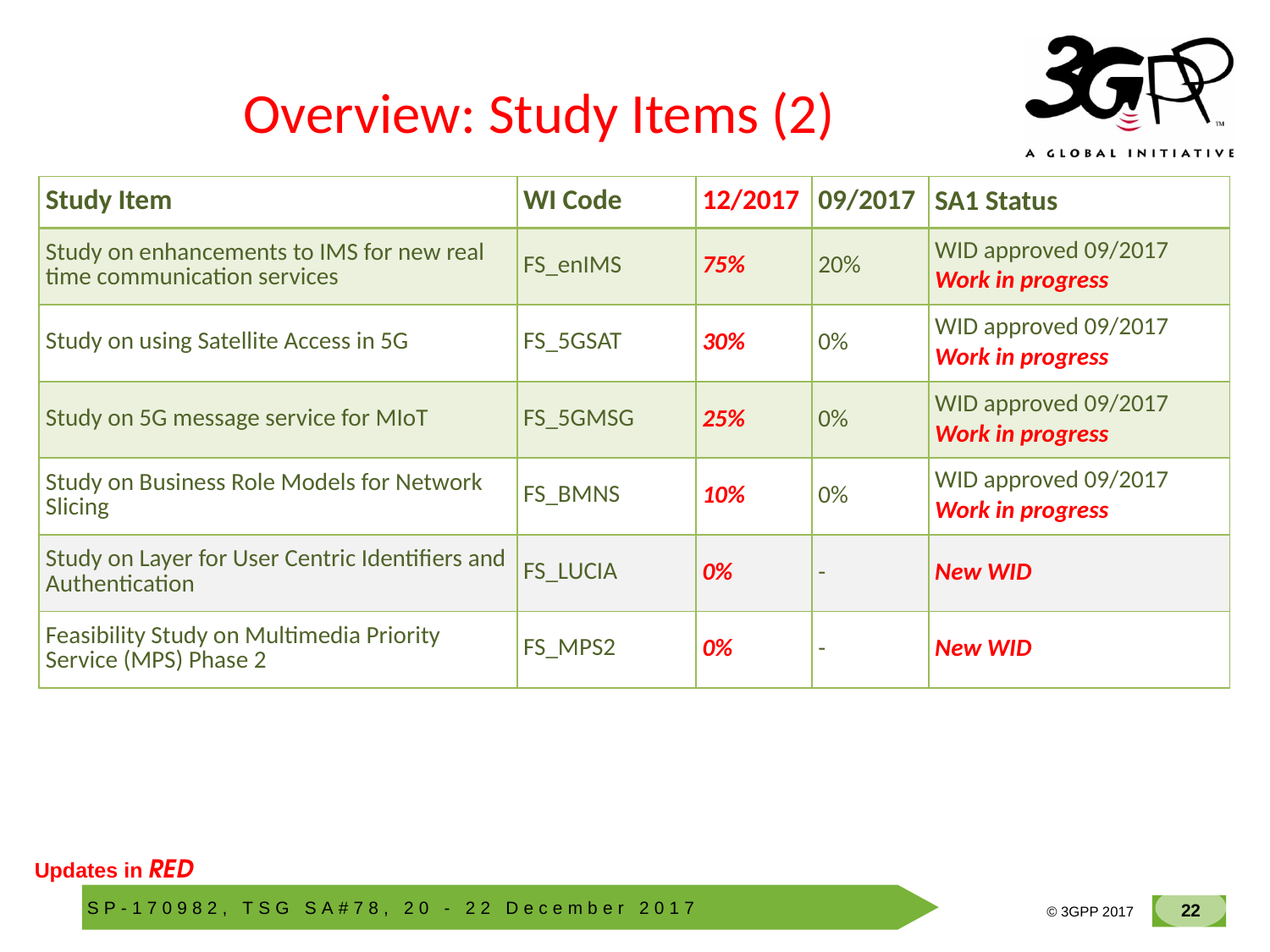

# Overview: Study Items (2)
| Study Item | WI Code | 12/2017 | 09/2017 | SA1 Status |
| --- | --- | --- | --- | --- |
| Study on enhancements to IMS for new real time communication services | FS\_enIMS | 75% | 20% | WID approved 09/2017 Work in progress |
| Study on using Satellite Access in 5G | FS\_5GSAT | 30% | 0% | WID approved 09/2017 Work in progress |
| Study on 5G message service for MIoT | FS\_5GMSG | 25% | 0% | WID approved 09/2017 Work in progress |
| Study on Business Role Models for Network Slicing | FS\_BMNS | 10% | 0% | WID approved 09/2017 Work in progress |
| Study on Layer for User Centric Identifiers and Authentication | FS\_LUCIA | 0% | - | New WID |
| Feasibility Study on Multimedia Priority Service (MPS) Phase 2 | FS\_MPS2 | 0% | - | New WID |
Updates in RED